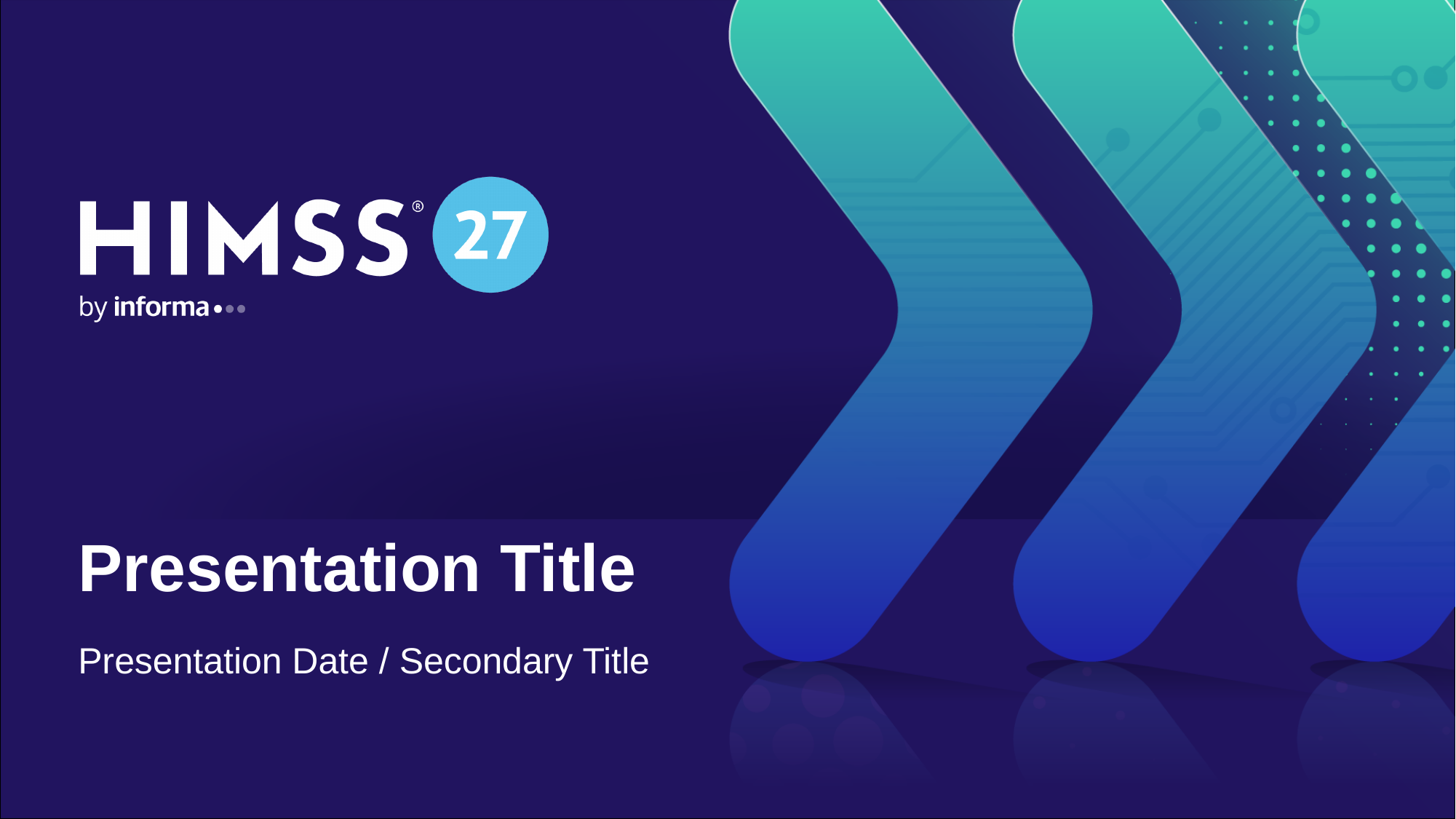

# Presentation Title
Presentation Date / Secondary Title